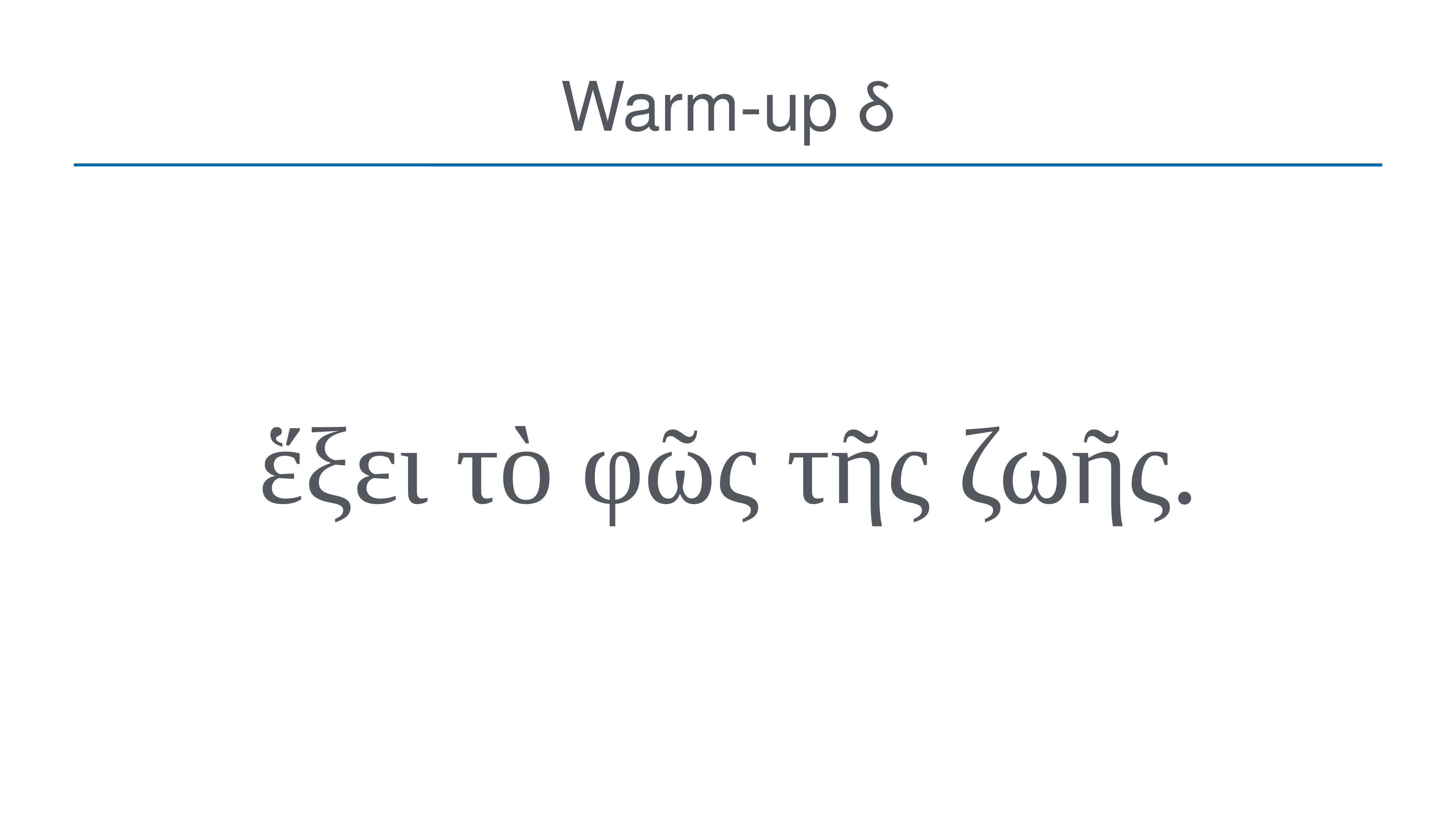

# Warm-up δ
ἕξει τὸ φῶς τῆς ζωῆς.